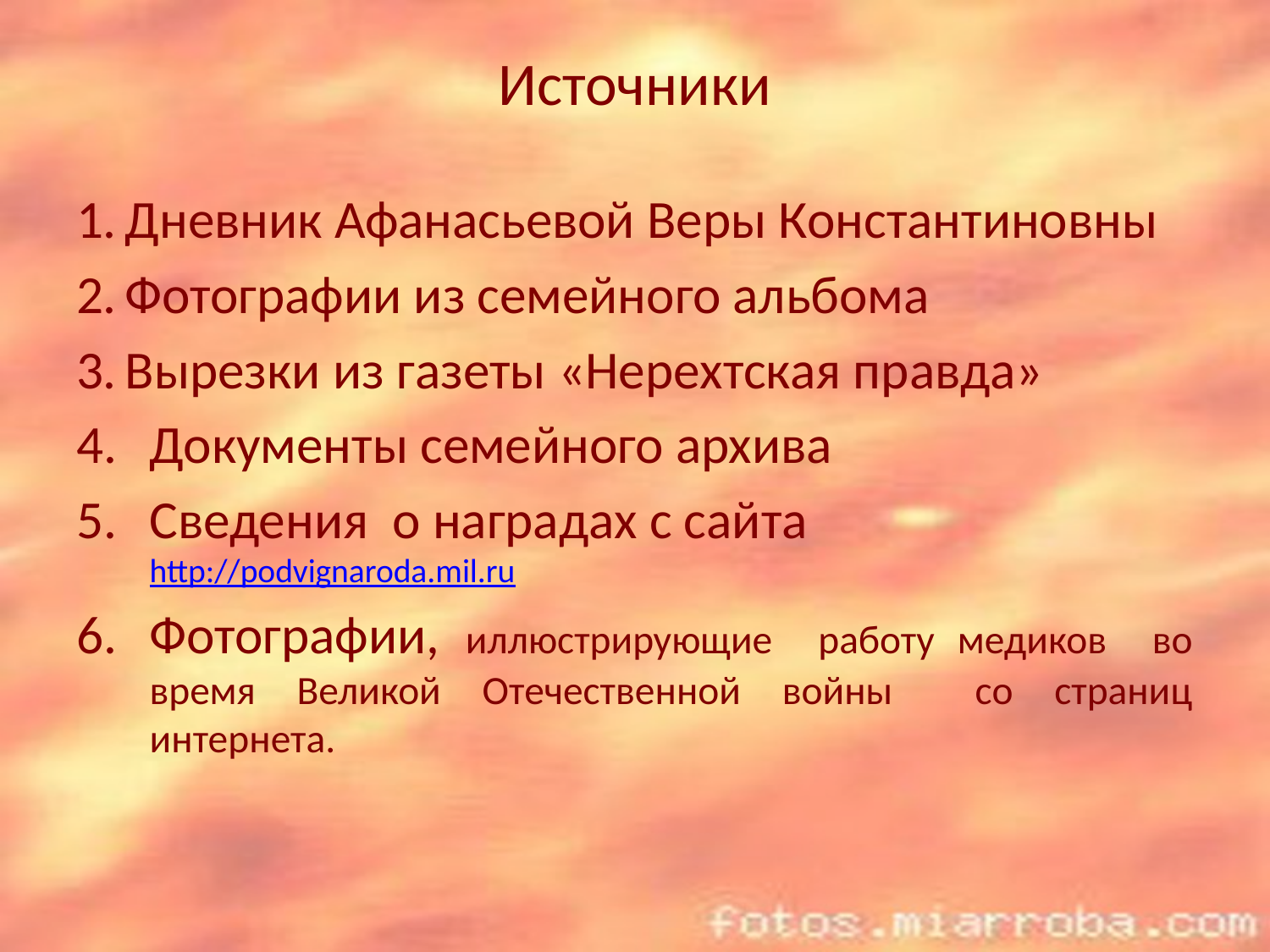

# Источники
1.	Дневник Афанасьевой Веры Константиновны
2.	Фотографии из семейного альбома
3.	Вырезки из газеты «Нерехтская правда»
Документы семейного архива
Сведения  о наградах с сайта  http://podvignaroda.mil.ru
Фотографии, иллюстрирующие  работу медиков  во время Великой Отечественной войны  со страниц интернета.